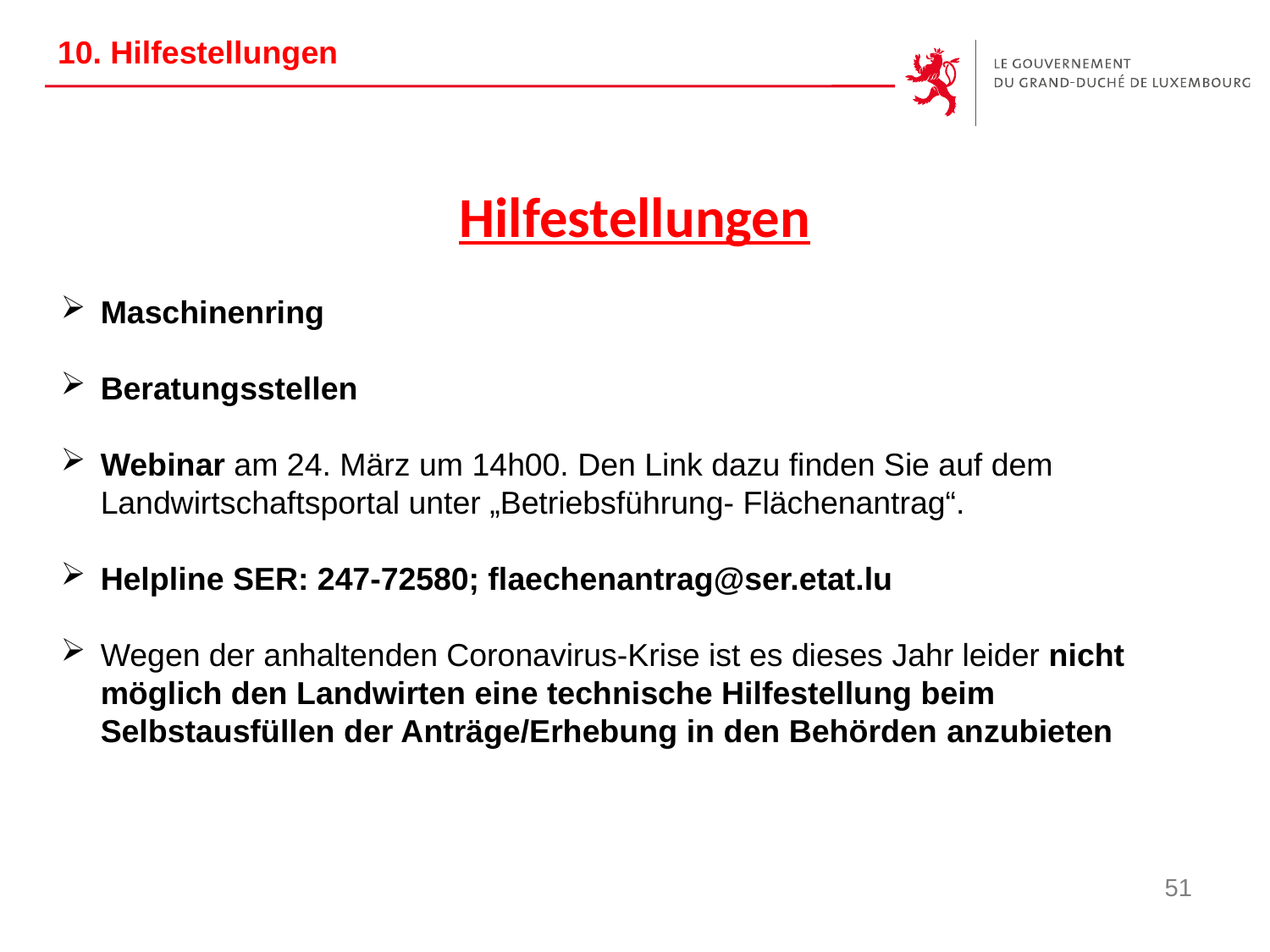

# 10. Hilfestellungen
Hilfestellungen

Maschinenring

Beratungsstellen

Webinar am 24. März um 14h00. Den Link dazu finden Sie auf dem Landwirtschaftsportal unter „Betriebsführung- Flächenantrag“.

Helpline SER: 247-72580; flaechenantrag@ser.etat.lu

Wegen der anhaltenden Coronavirus-Krise ist es dieses Jahr leider nicht möglich den Landwirten eine technische Hilfestellung beim Selbstausfüllen der Anträge/Erhebung in den Behörden anzubieten

51